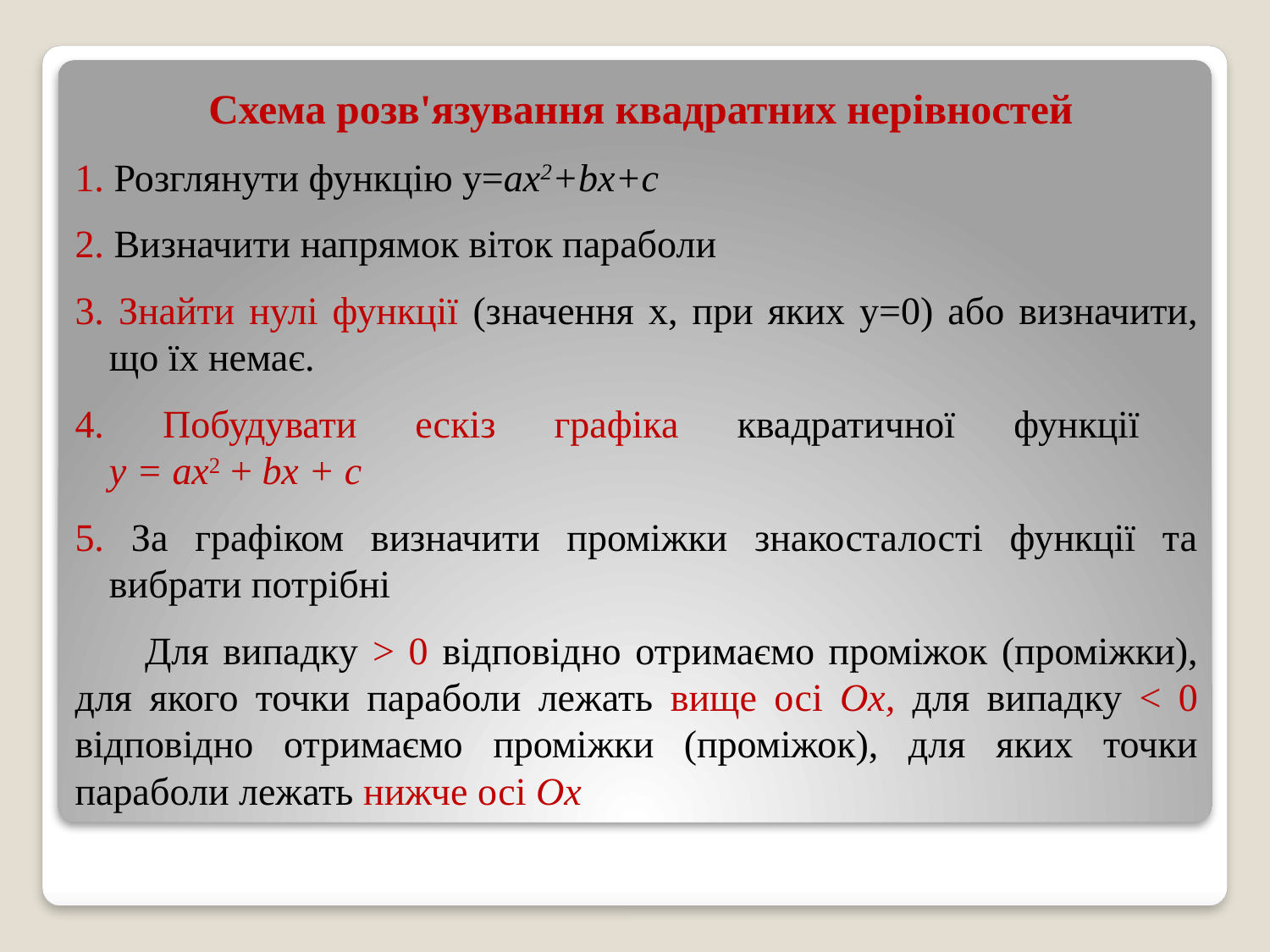

Схема розв'язування квадратних нерівностей
1. Розглянути функцію y=ax2+bx+c
2. Визначити напрямок віток параболи
3. Знайти нулі функції (значення x, при яких у=0) або визначити, що їх немає.
4. Побудувати ескіз графіка квадратичної функції
у = ах2 + bх + с
5. За графіком визначити проміжки знакосталості функції та вибрати потрібні
Для випадку > 0 відповідно отримаємо проміжок (проміжки), для якого точки параболи лежать вище осі Ох, для випадку < 0 відпо­відно отримаємо проміжки (проміжок), для яких точки параболи лежать нижче осі Ох